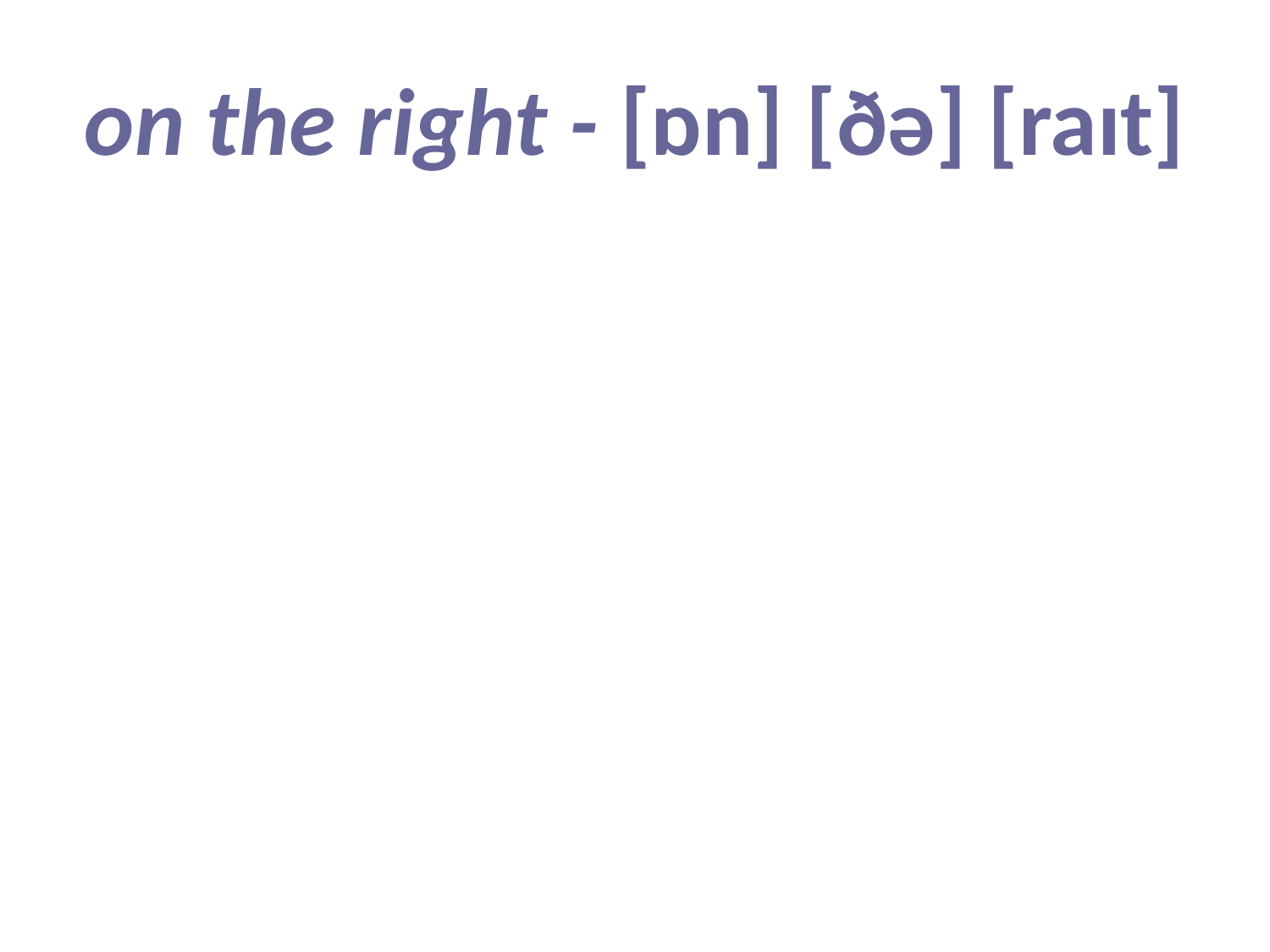

# on the right - [ɒn] [ðə] [raıt]